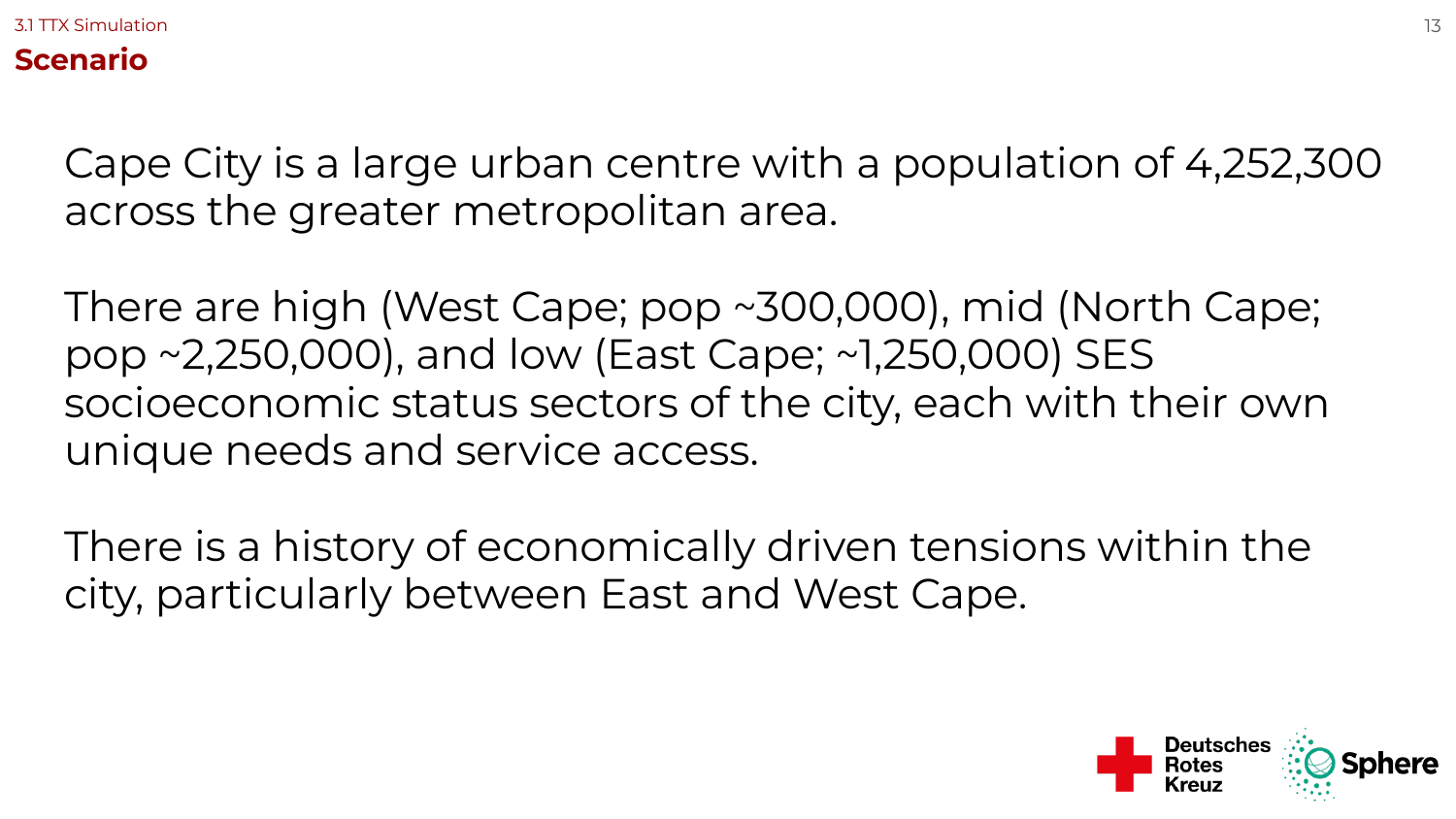

# 3.1 TTX Simulation
Scenario

13
Cape City is a large urban centre with a population of 4,252,300 across the greater metropolitan area.

There are high (West Cape; pop ~300,000), mid (North Cape; pop ~2,250,000), and low (East Cape; ~1,250,000) SES socioeconomic status sectors of the city, each with their own unique needs and service access.

There is a history of economically driven tensions within the city, particularly between East and West Cape.